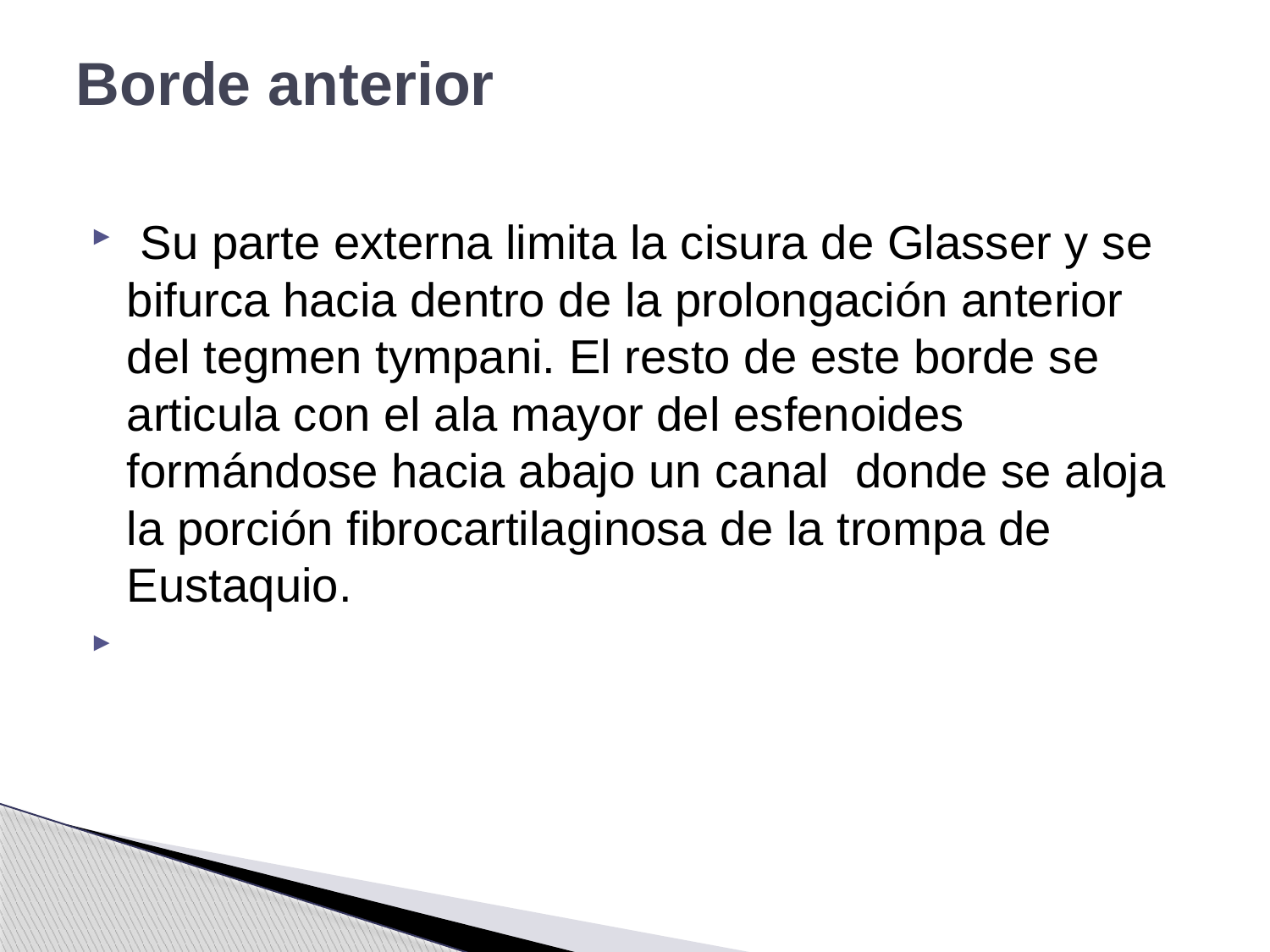

# Borde anterior
 Su parte externa limita la cisura de Glasser y se bifurca hacia dentro de la prolongación anterior del tegmen tympani. El resto de este borde se articula con el ala mayor del esfenoides formándose hacia abajo un canal  donde se aloja la porción fibrocartilaginosa de la trompa de Eustaquio.